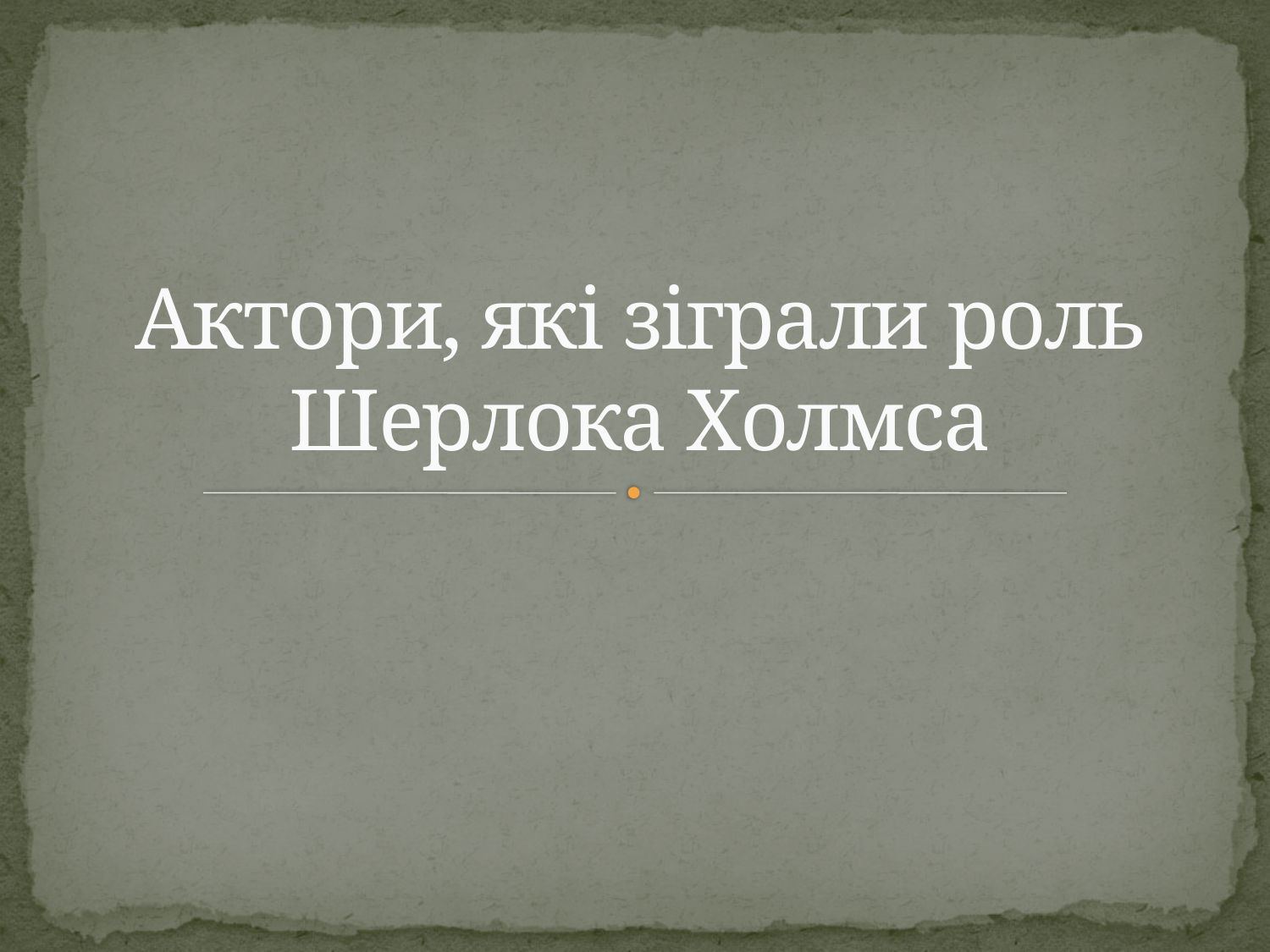

# Актори, які зіграли роль Шерлока Холмса